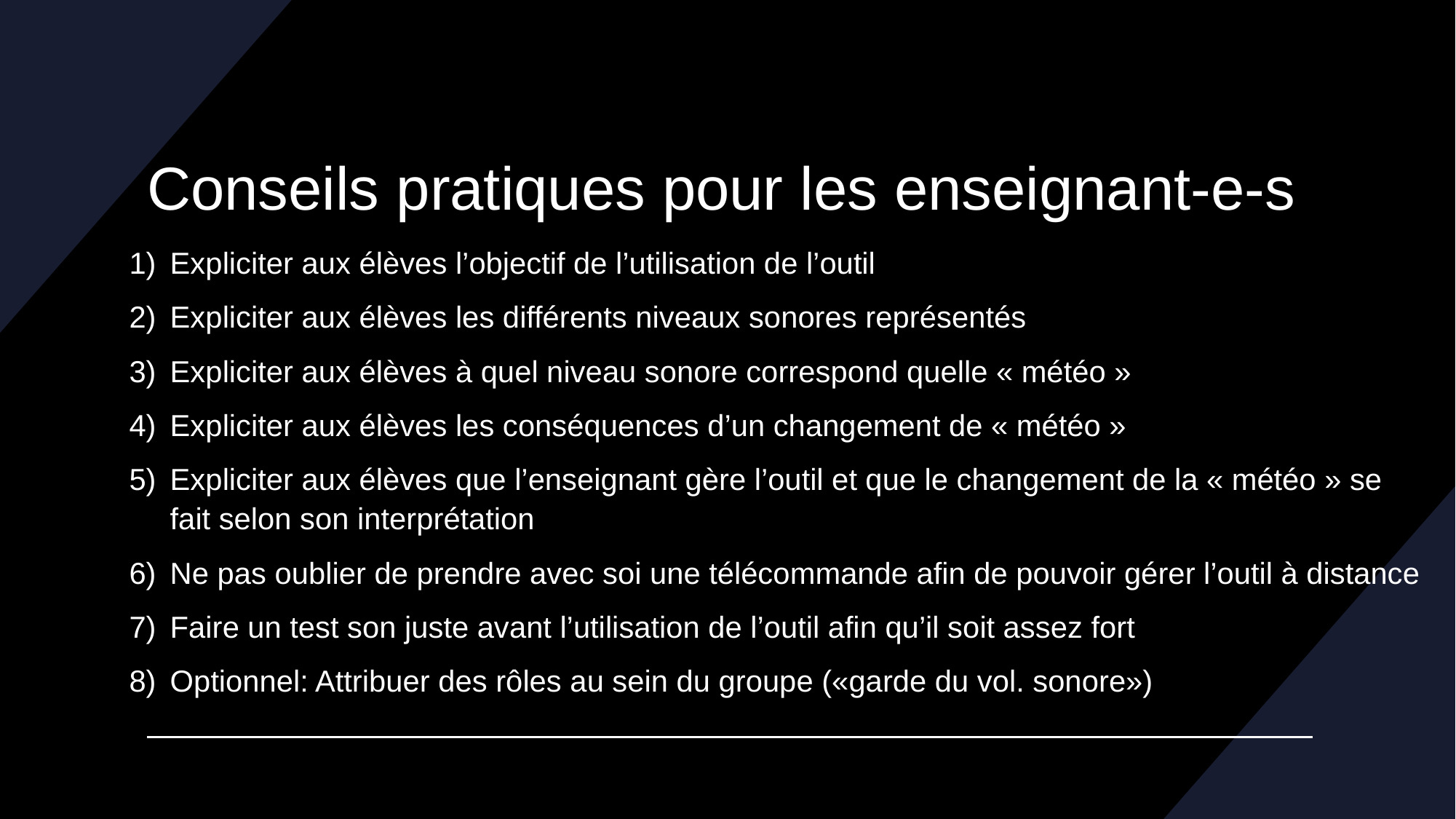

# Conseils pratiques pour les enseignant-e-s
Expliciter aux élèves l’objectif de l’utilisation de l’outil
Expliciter aux élèves les différents niveaux sonores représentés
Expliciter aux élèves à quel niveau sonore correspond quelle « météo »
Expliciter aux élèves les conséquences d’un changement de « météo »
Expliciter aux élèves que l’enseignant gère l’outil et que le changement de la « météo » se fait selon son interprétation
Ne pas oublier de prendre avec soi une télécommande afin de pouvoir gérer l’outil à distance
Faire un test son juste avant l’utilisation de l’outil afin qu’il soit assez fort
Optionnel: Attribuer des rôles au sein du groupe («garde du vol. sonore»)